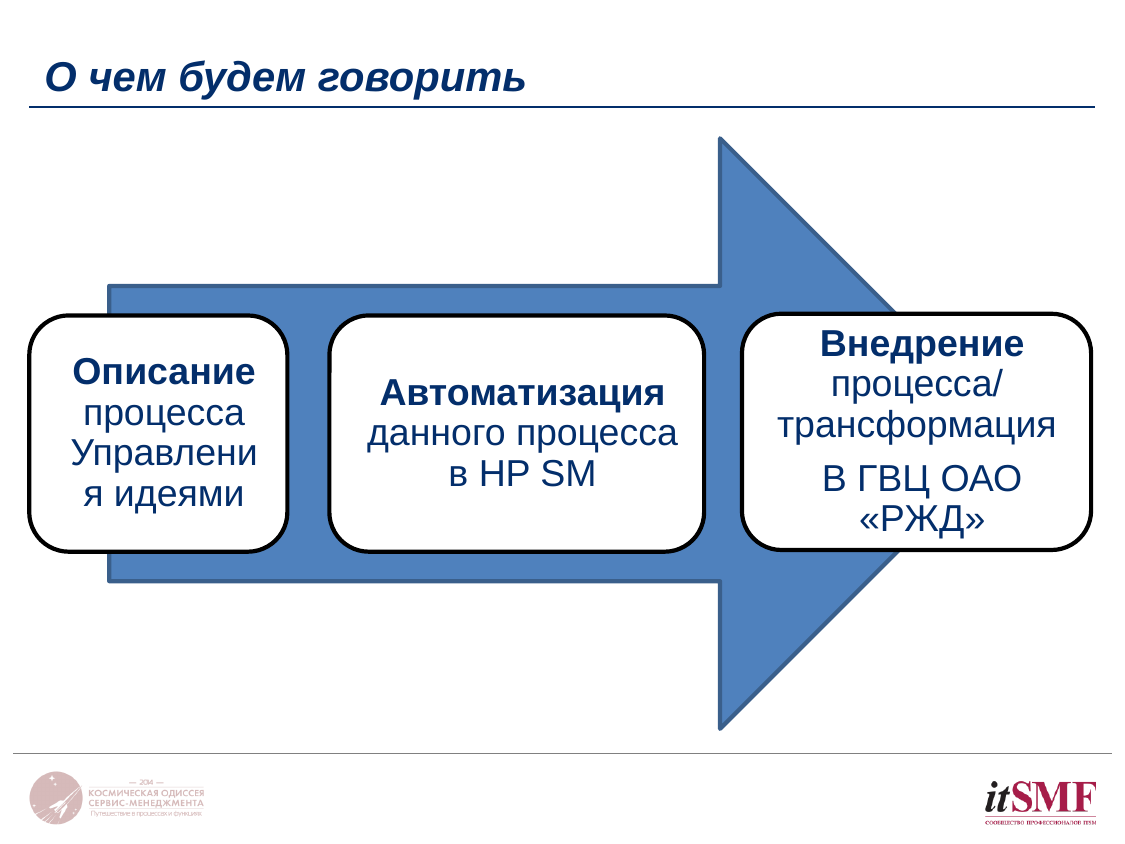

# О чем будем говорить
Описание процесса Управления идеями
Автоматизация данного процесса в HP SM
Внедрение процесса/  трансформация
В ГВЦ ОАО «РЖД»